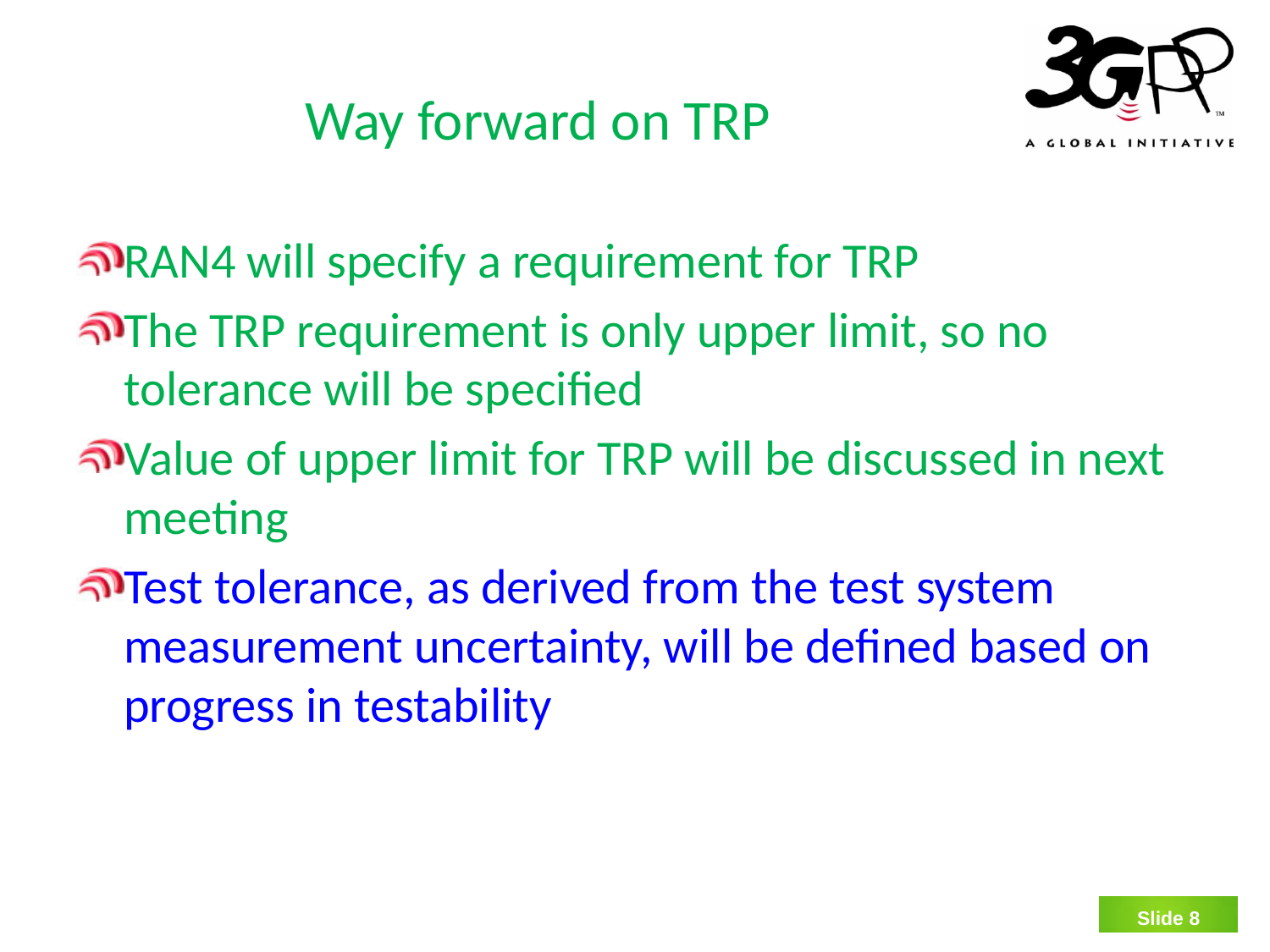

# Way forward on TRP
RAN4 will specify a requirement for TRP
The TRP requirement is only upper limit, so no tolerance will be specified
Value of upper limit for TRP will be discussed in next meeting
Test tolerance, as derived from the test system measurement uncertainty, will be defined based on progress in testability

Slide 8